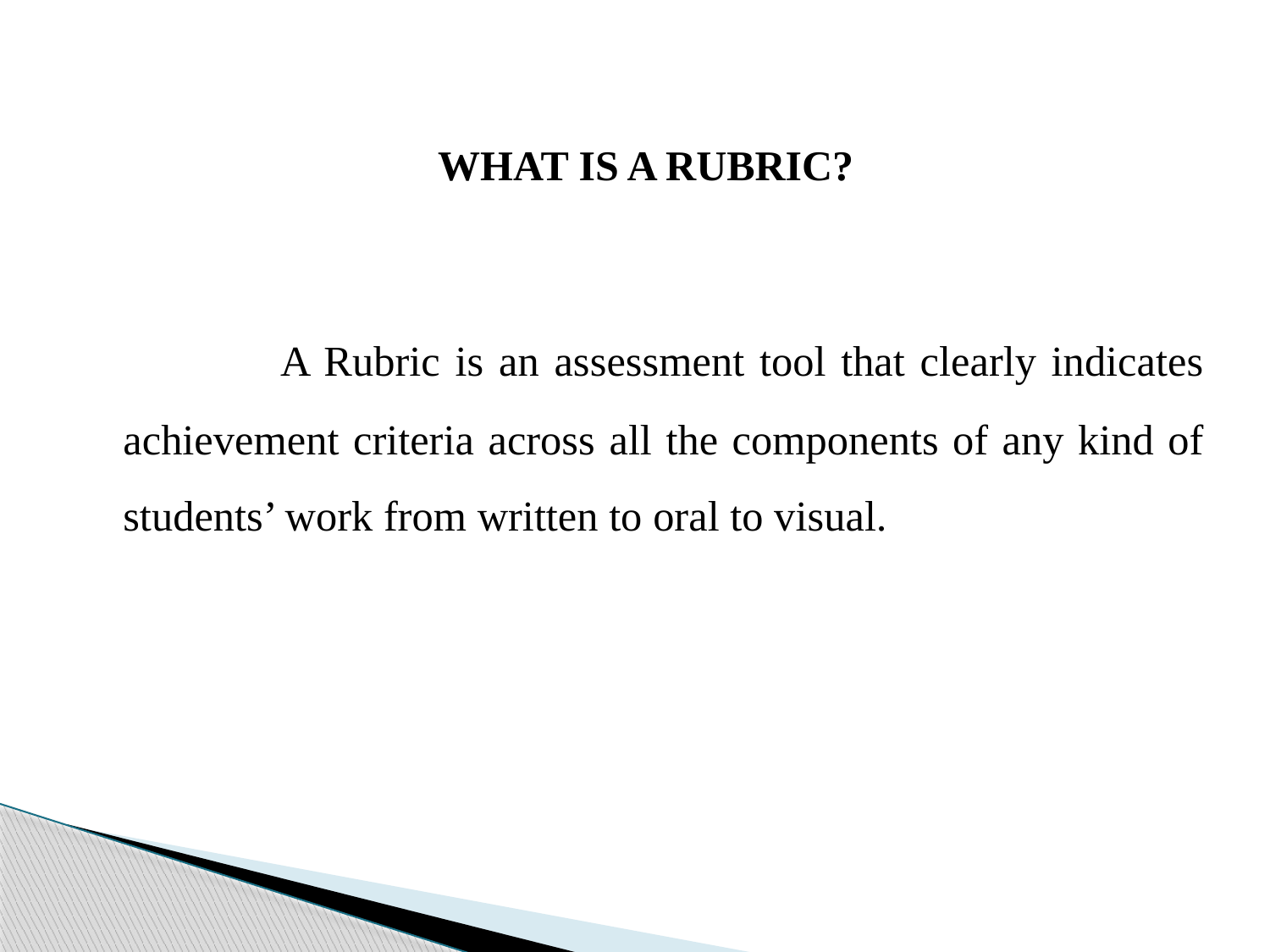

# WHAT IS A RUBRIC?
     	 A Rubric is an assessment tool that clearly indicates achievement criteria across all the components of any kind of students’ work from written to oral to visual.